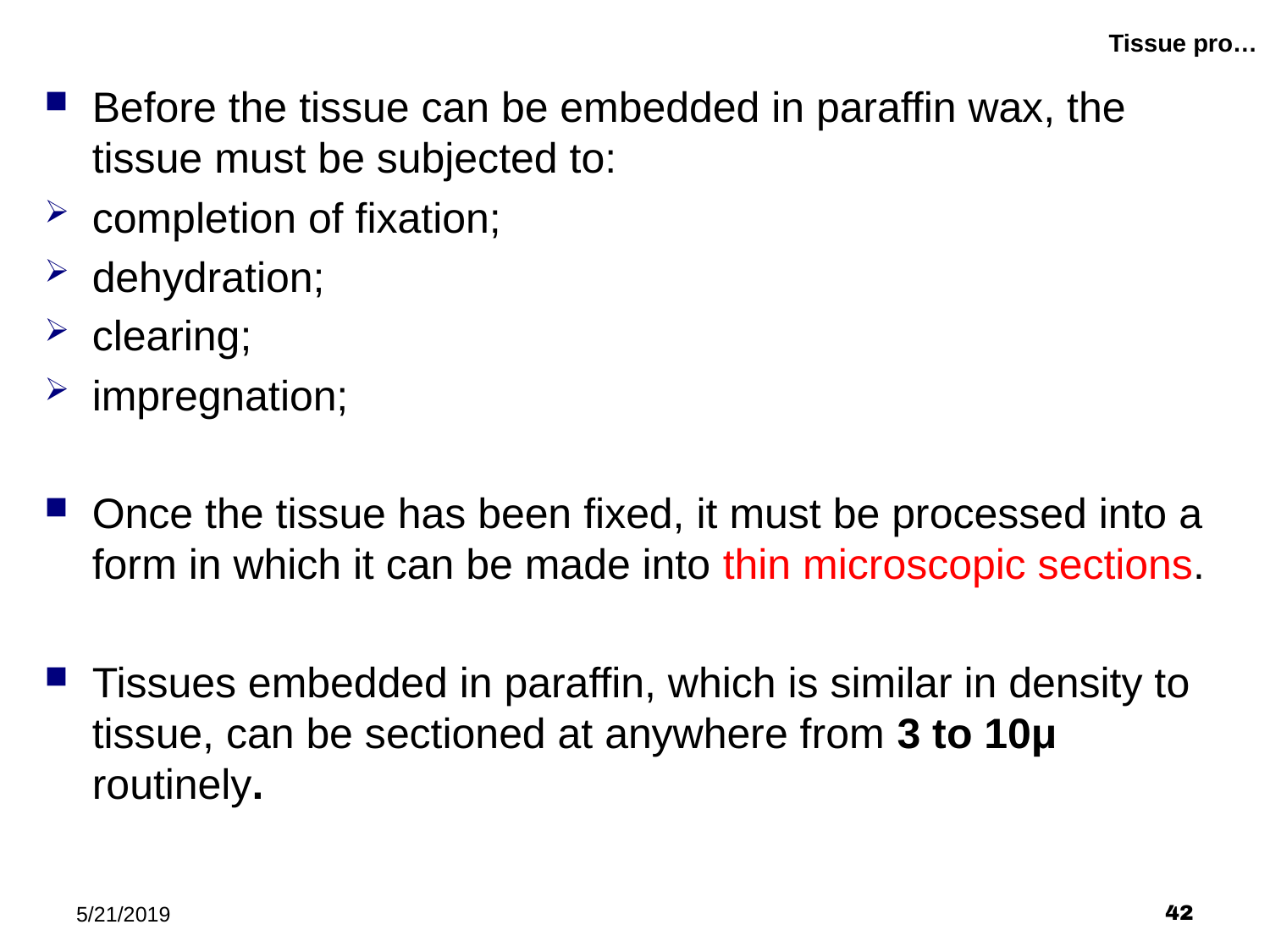

# Tissue pro…
Before the tissue can be embedded in paraffin wax, the tissue must be subjected to:
completion of fixation;
dehydration;
clearing;
impregnation;

Once the tissue has been fixed, it must be processed into a form in which it can be made into thin microscopic sections.

Tissues embedded in paraffin, which is similar in density to tissue, can be sectioned at anywhere from 3 to 10μ routinely.

5/21/2019
42